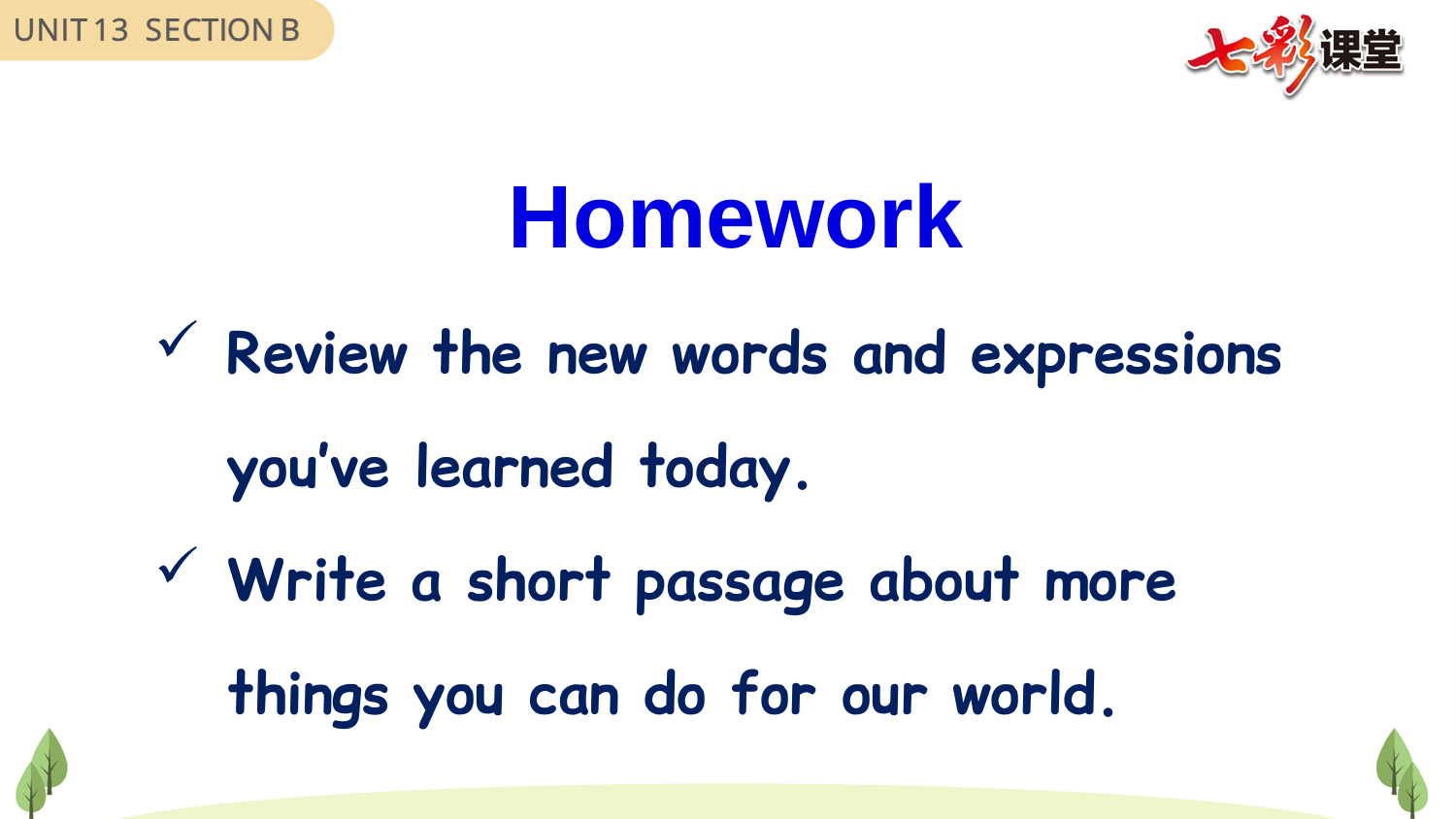

Homework
Review the new words and expressions
   you’ve learned today.
Write a short passage about more
   things you can do for our world.